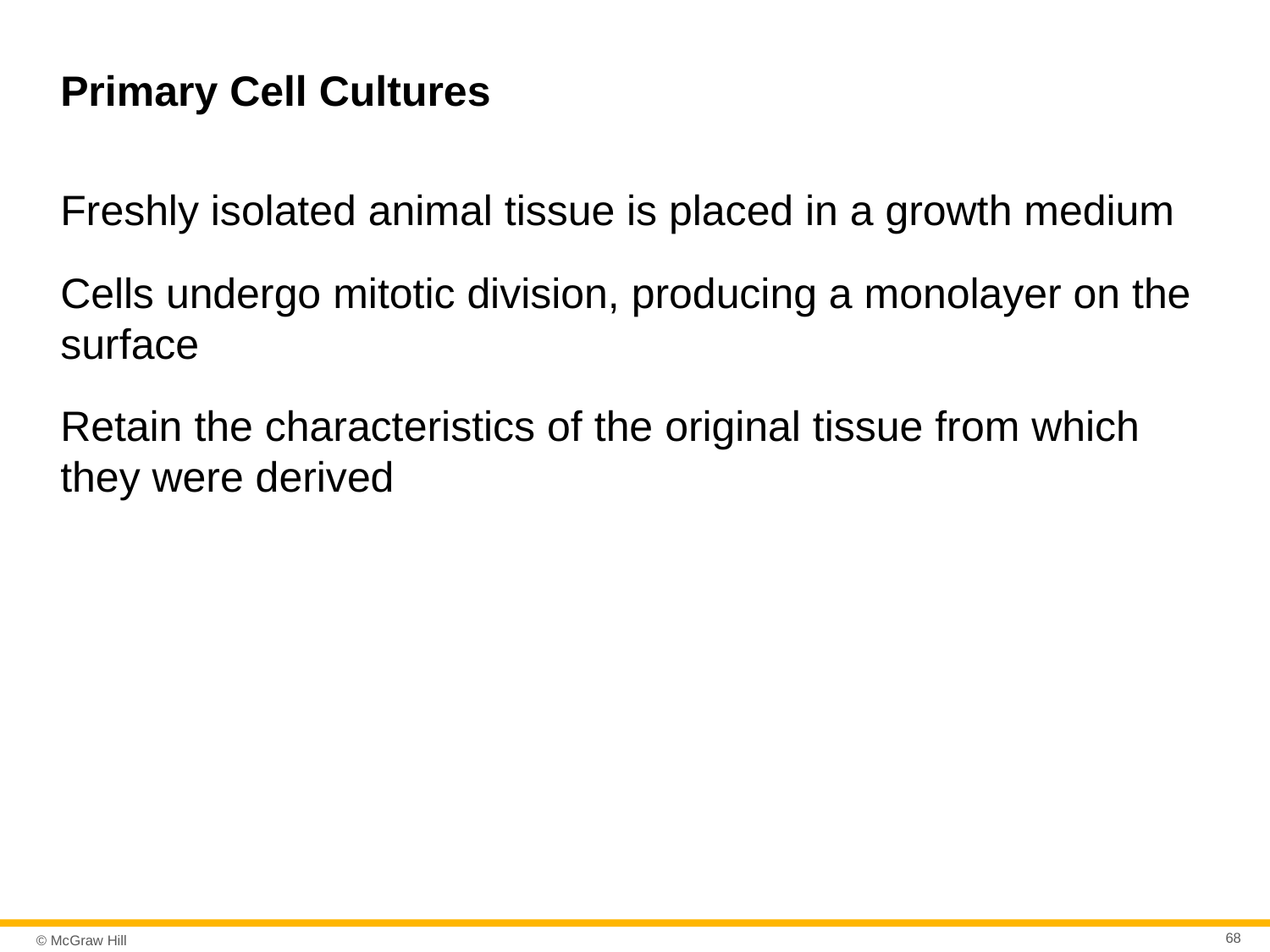

# Primary Cell Cultures
Freshly isolated animal tissue is placed in a growth medium
Cells undergo mitotic division, producing a monolayer on the surface
Retain the characteristics of the original tissue from which they were derived